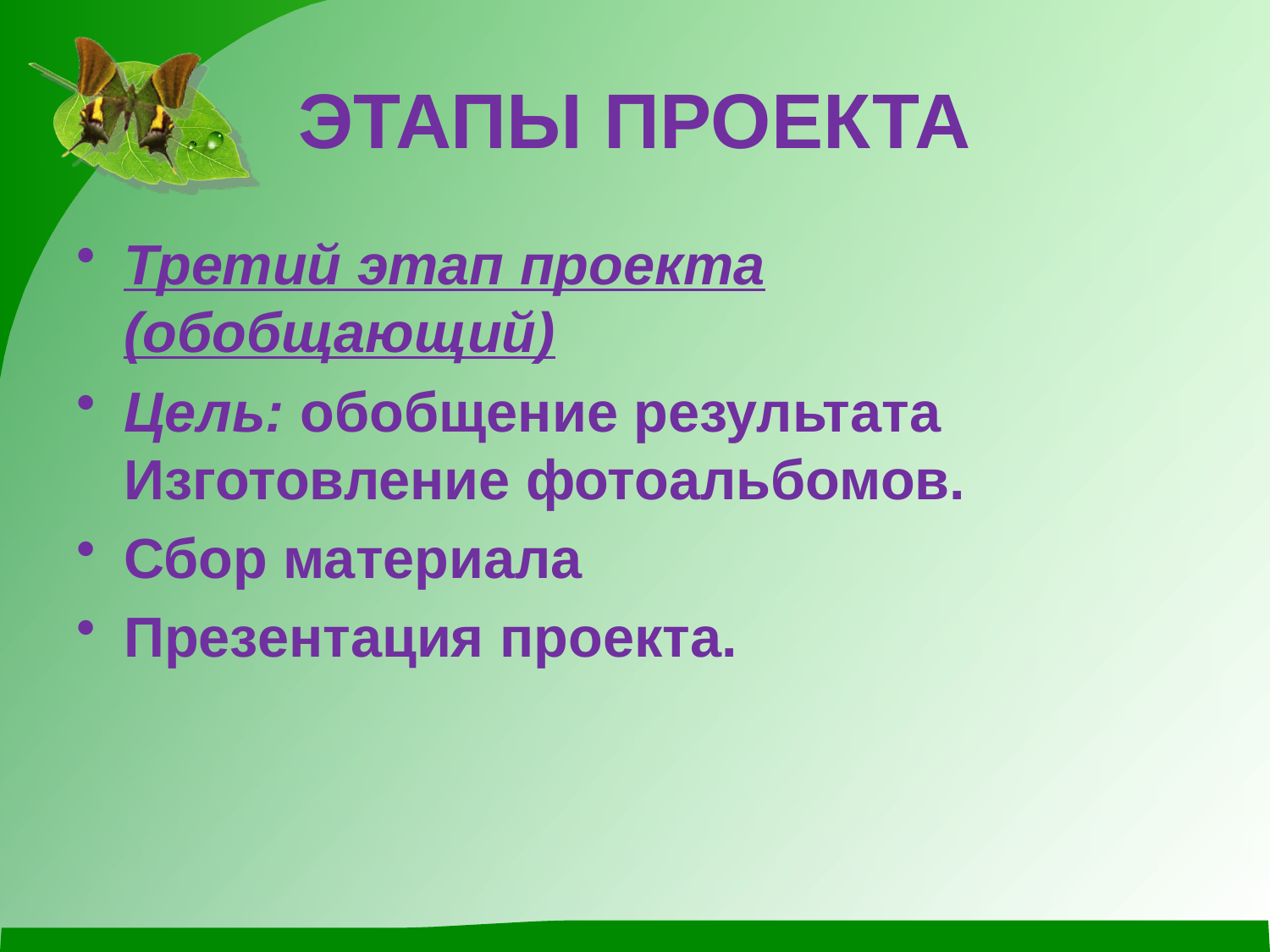

# ЭТАПЫ ПРОЕКТА
Третий этап проекта (обобщающий)
Цель: обобщение результата Изготовление фотоальбомов.
Сбор материала
Презентация проекта.